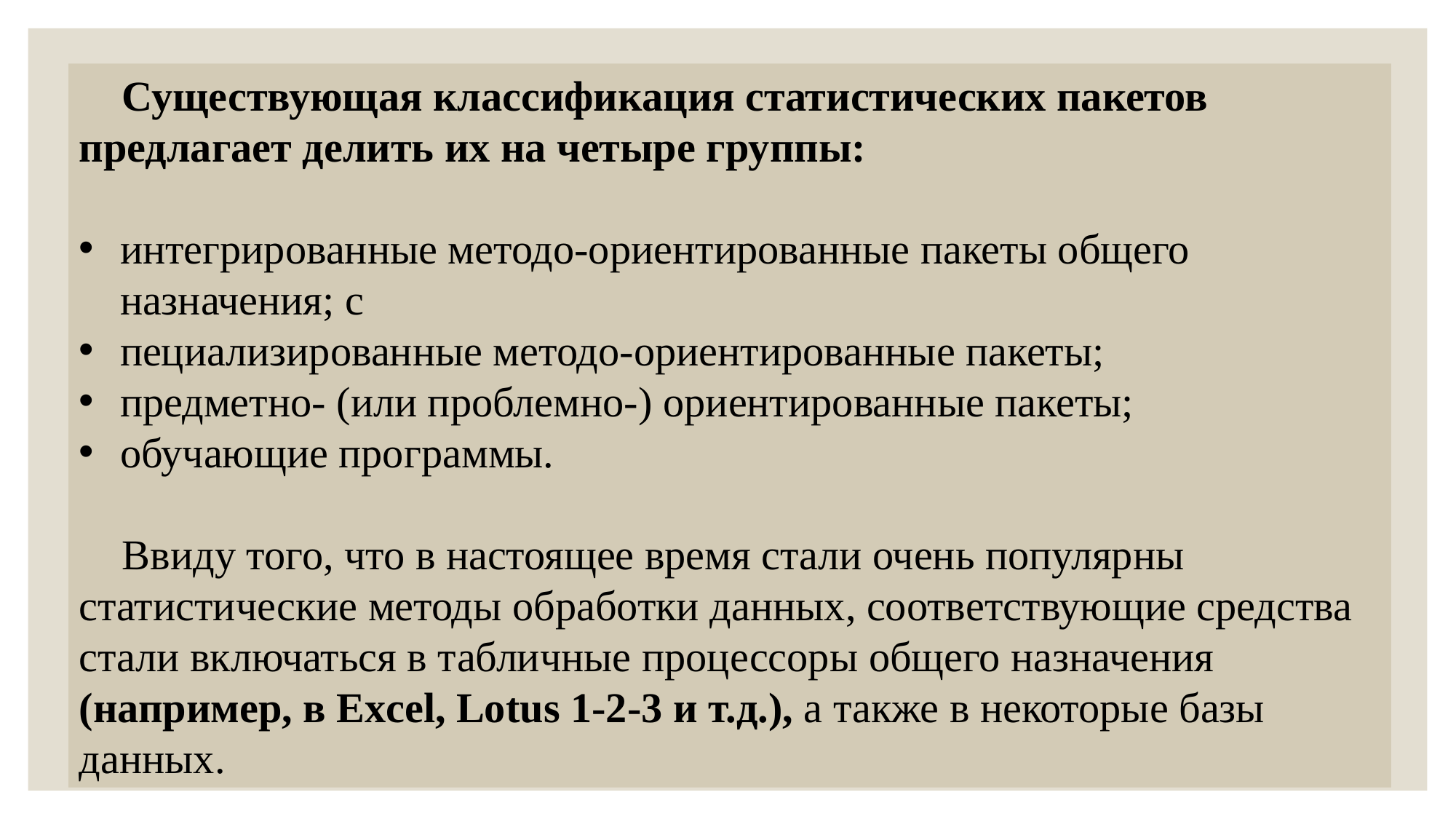

Существующая классификация статистических пакетов предлагает делить их на четыре группы:

интегрированные методо-ориентированные пакеты общего назначения; с
пециализированные методо-ориентированные пакеты;
предметно- (или проблемно-) ориентированные пакеты;
обучающие программы.

Ввиду того, что в настоящее время стали очень популярны статистические методы обработки данных, соответствующие средства стали включаться в табличные процессоры общего назначения (например, в Еxcеl, Lоtus 1-2-3 и т.д.), а также в некоторые базы данных.